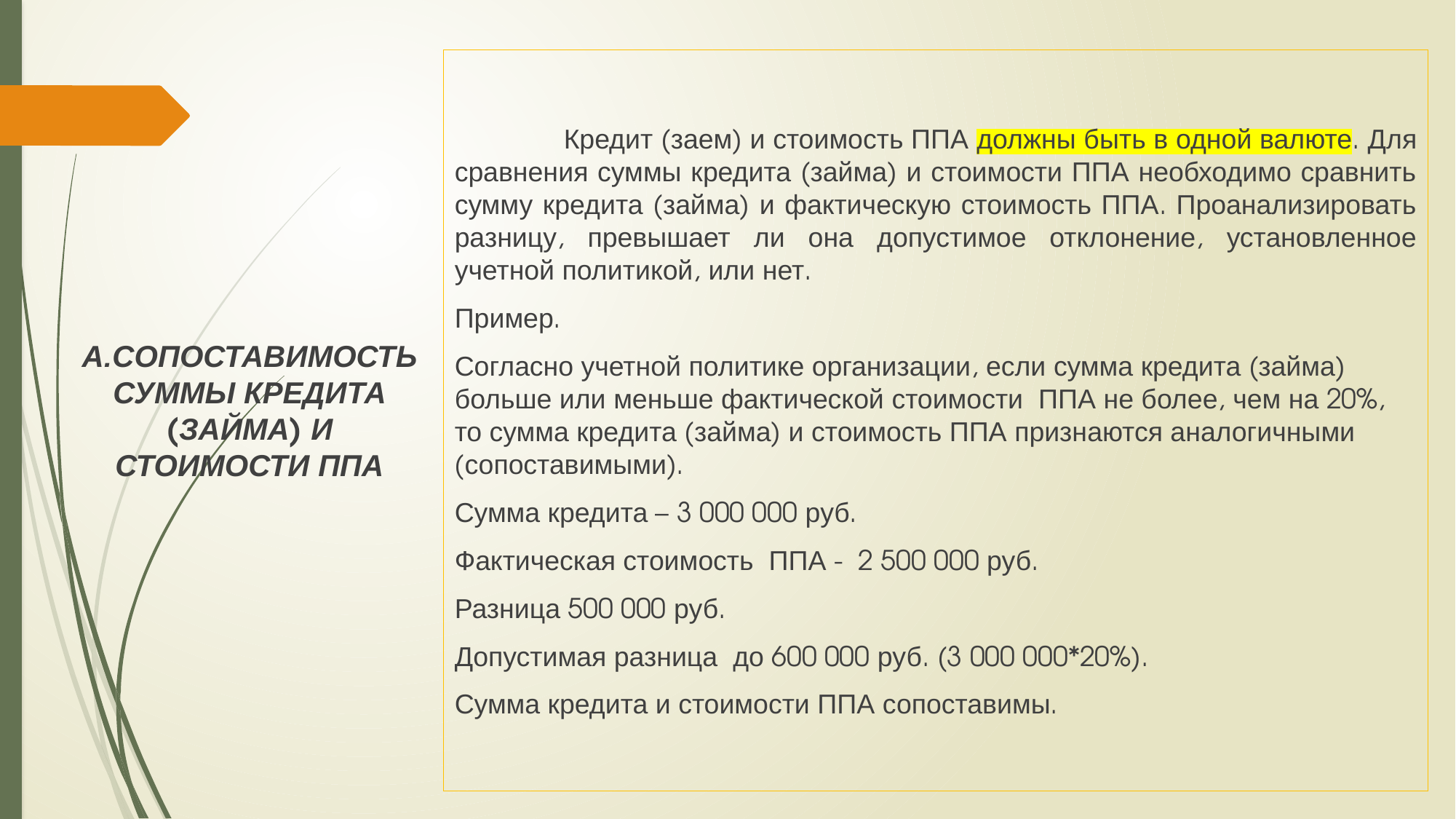

Кредит (заем) и стоимость ППА должны быть в одной валюте. Для сравнения суммы кредита (займа) и стоимости ППА необходимо сравнить сумму кредита (займа) и фактическую стоимость ППА. Проанализировать разницу, превышает ли она допустимое отклонение, установленное учетной политикой, или нет.
Пример.
Согласно учетной политике организации, если сумма кредита (займа) больше или меньше фактической стоимости  ППА не более, чем на 20%, то сумма кредита (займа) и стоимость ППА признаются аналогичными (сопоставимыми).
Сумма кредита – 3 000 000 руб.
Фактическая стоимость  ППА -  2 500 000 руб.
Разница 500 000 руб.
Допустимая разница  до 600 000 руб. (3 000 000*20%).
Сумма кредита и стоимости ППА сопоставимы.
# А.СОПОСТАВИМОСТЬ СУММЫ КРЕДИТА (ЗАЙМА) И СТОИМОСТИ ППА